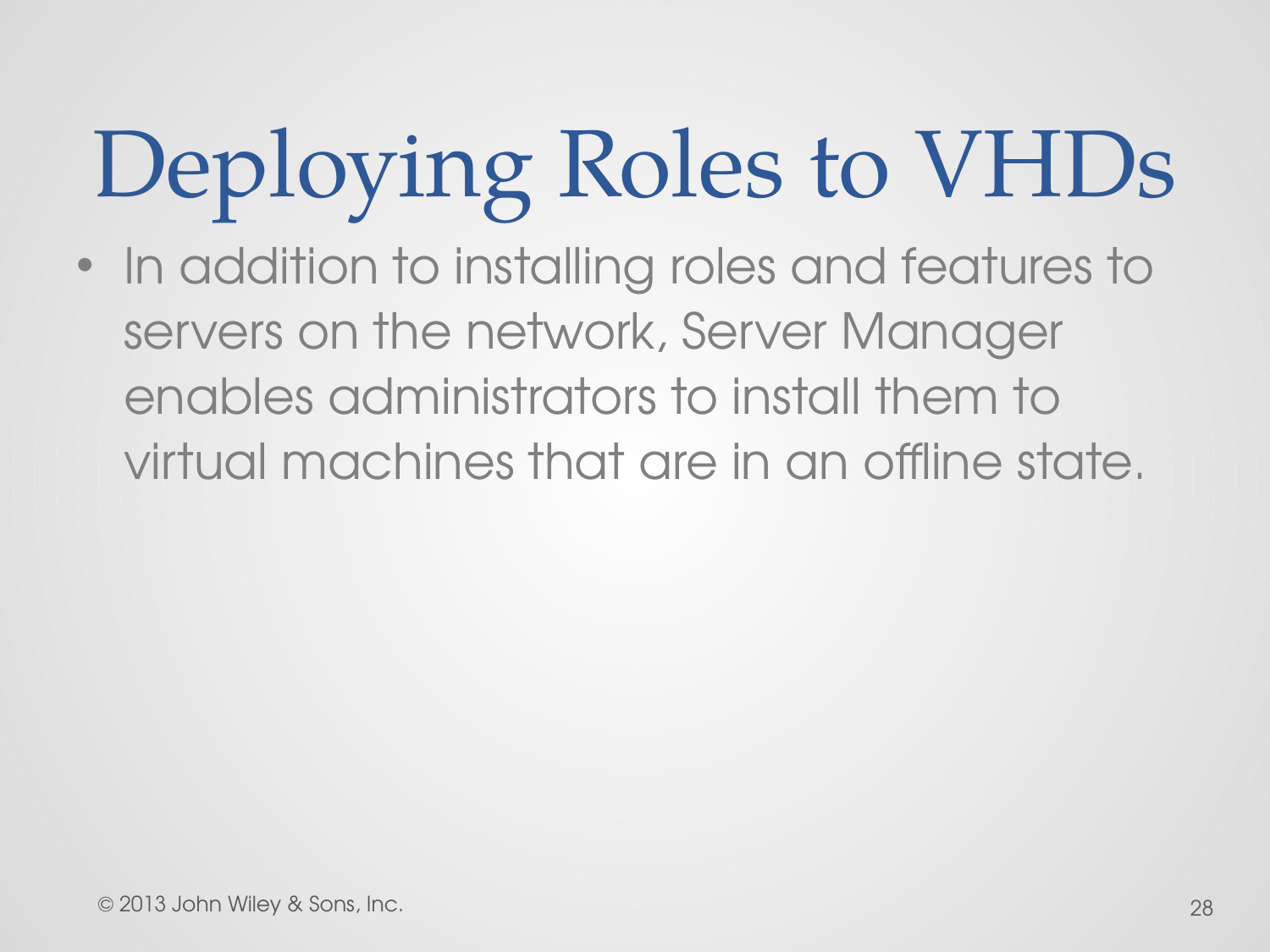

# Deploying Roles to VHDs
In addition to installing roles and features to servers on the network, Server Manager enables administrators to install them to virtual machines that are in an offline state.
© 2013 John Wiley & Sons, Inc.
28